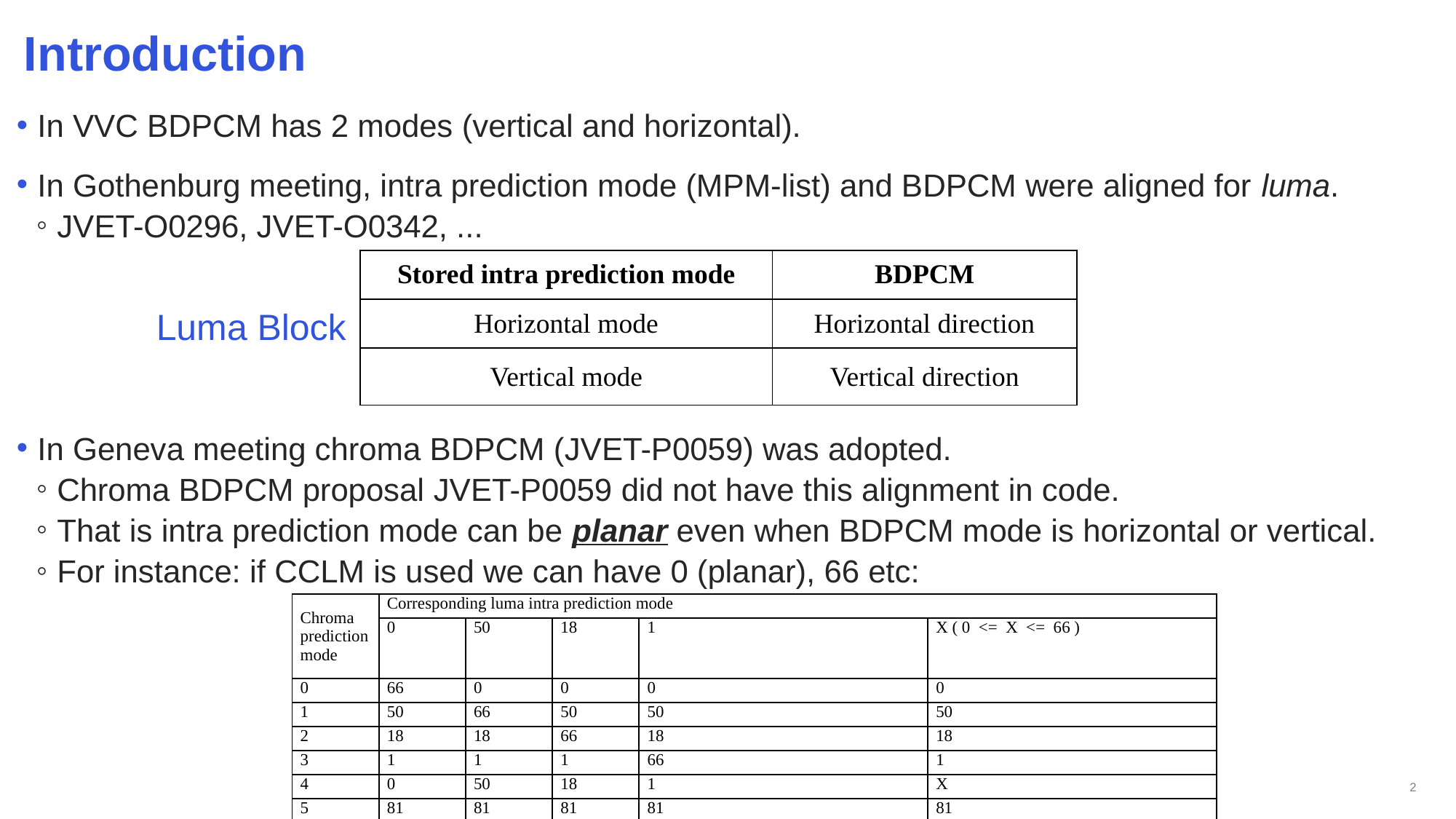

# Introduction
In VVC BDPCM has 2 modes (vertical and horizontal).
In Gothenburg meeting, intra prediction mode (MPM-list) and BDPCM were aligned for luma.
JVET-O0296, JVET-O0342, ...

In Geneva meeting chroma BDPCM (JVET-P0059) was adopted.
Chroma BDPCM proposal JVET-P0059 did not have this alignment in code.
That is intra prediction mode can be planar even when BDPCM mode is horizontal or vertical.
For instance: if CCLM is used we can have 0 (planar), 66 etc:
| Stored intra prediction mode | BDPCM |
| --- | --- |
| Horizontal mode | Horizontal direction |
| Vertical mode | Vertical direction |
Luma Block
| Chroma prediction mode | Corresponding luma intra prediction mode |  |  |  |  |
| --- | --- | --- | --- | --- | --- |
|  | 0 | 50 | 18 | 1 | X ( 0  <=  X  <=  66 ) |
| 0 | 66 | 0 | 0 | 0 | 0 |
| 1 | 50 | 66 | 50 | 50 | 50 |
| 2 | 18 | 18 | 66 | 18 | 18 |
| 3 | 1 | 1 | 1 | 66 | 1 |
| 4 | 0 | 50 | 18 | 1 | X |
| 5 | 81 | 81 | 81 | 81 | 81 |
| 6 | 82 | 82 | 82 | 82 | 82 |
| 7 | 83 | 83 | 83 | 83 | 83 |